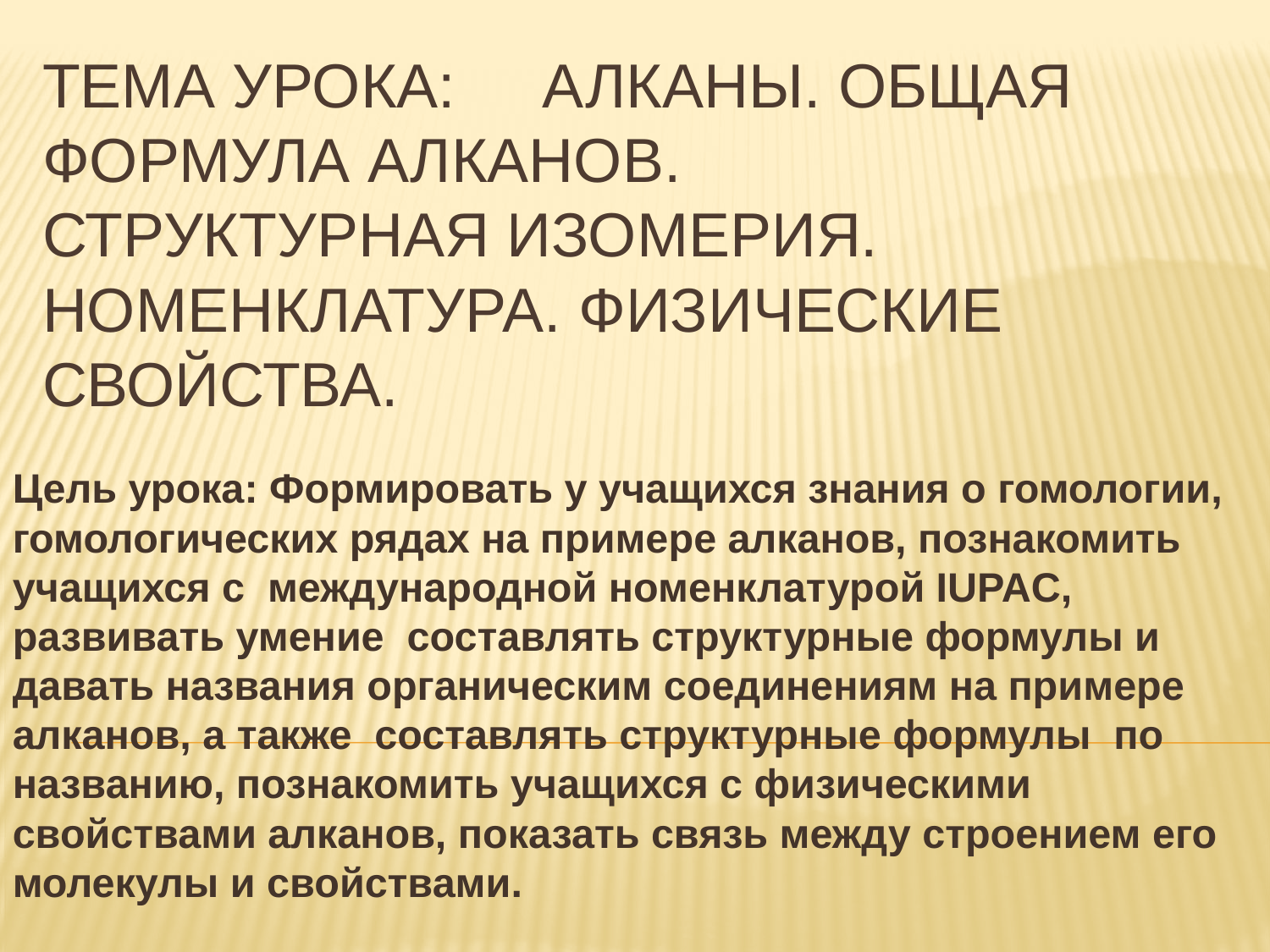

# Тема урока:     Алканы. Общая формула алканов. Структурная изомерия.                 Номенклатура. Физические свойства.
Цель урока: Формировать у учащихся знания о гомологии, гомологических рядах на примере алканов, познакомить учащихся с  международной номенклатурой IUPAC, развивать умение  составлять структурные формулы и давать названия органическим соединениям на примере алканов, а также  составлять структурные формулы  по названию, познакомить учащихся с физическими свойствами алканов, показать связь между строением его молекулы и свойствами.